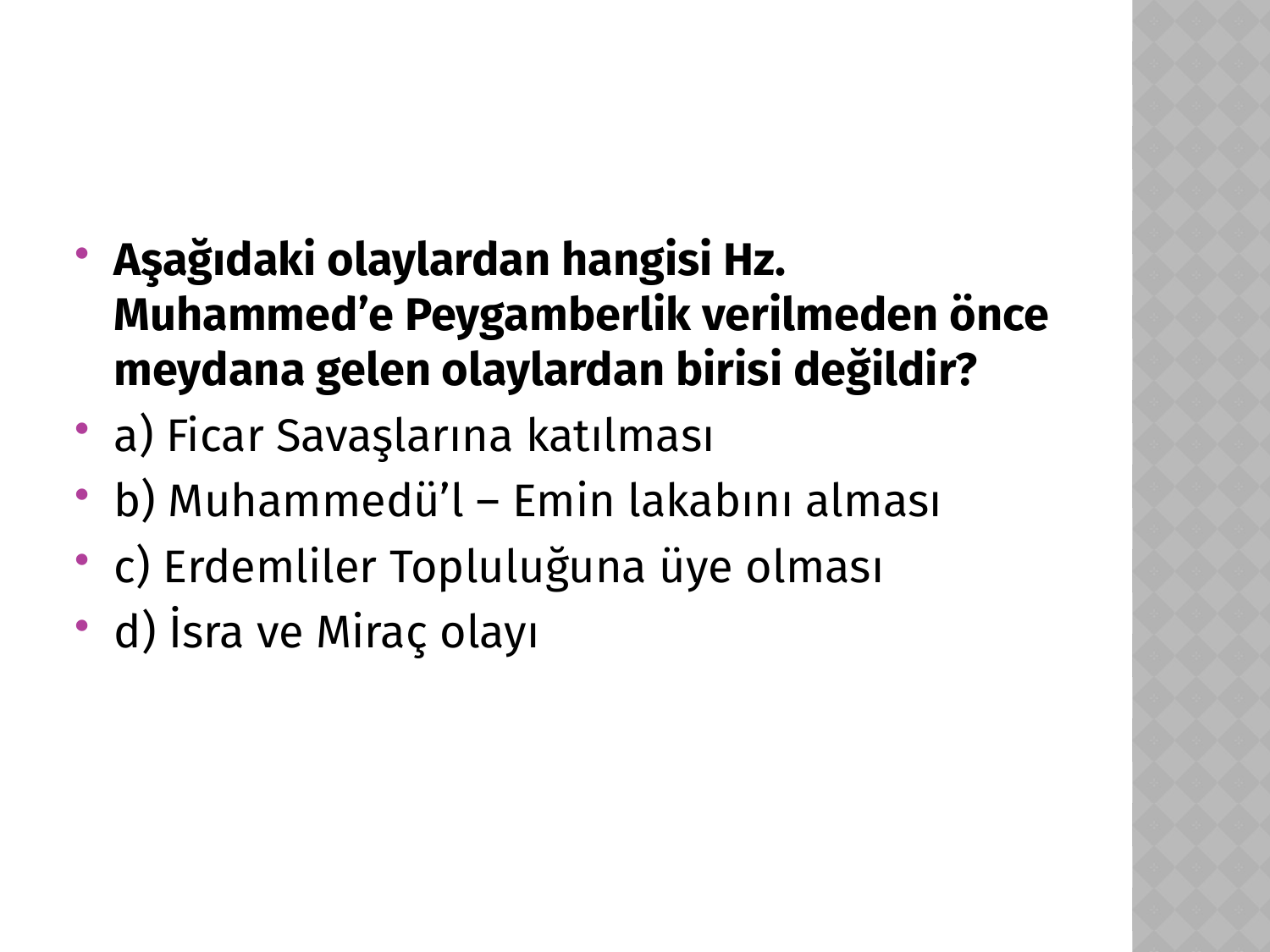

#
Aşağıdaki olaylardan hangisi Hz. Muhammed’e Peygamberlik verilmeden önce meydana gelen olaylardan birisi değildir?
a) Ficar Savaşlarına katılması
b) Muhammedü’l – Emin lakabını alması
c) Erdemliler Topluluğuna üye olması
d) İsra ve Miraç olayı